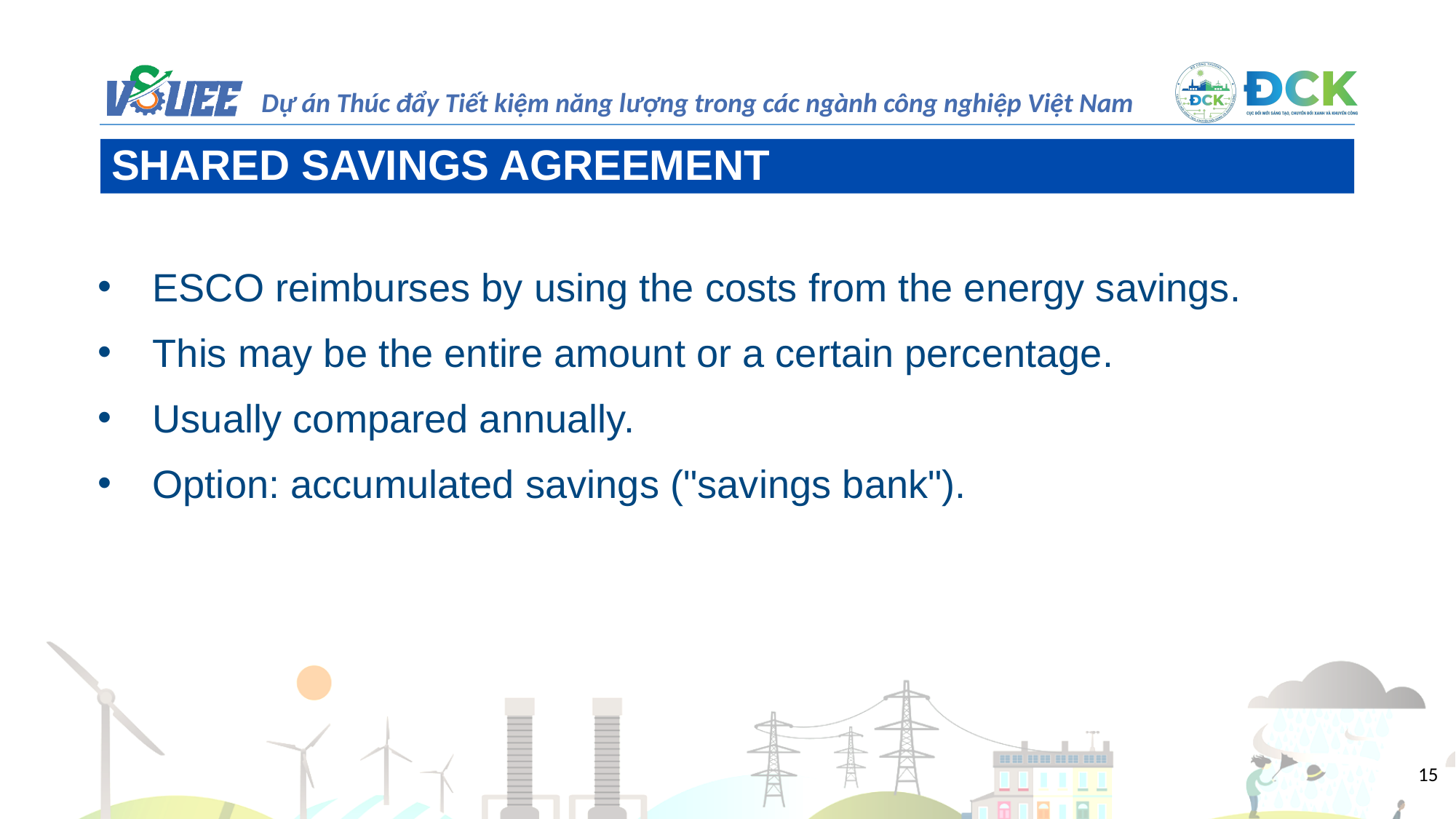

SHARED SAVINGS AGREEMENT
ESCO reimburses by using the costs from the energy savings.
This may be the entire amount or a certain percentage.
Usually compared annually.
Option: accumulated savings ("savings bank").
15